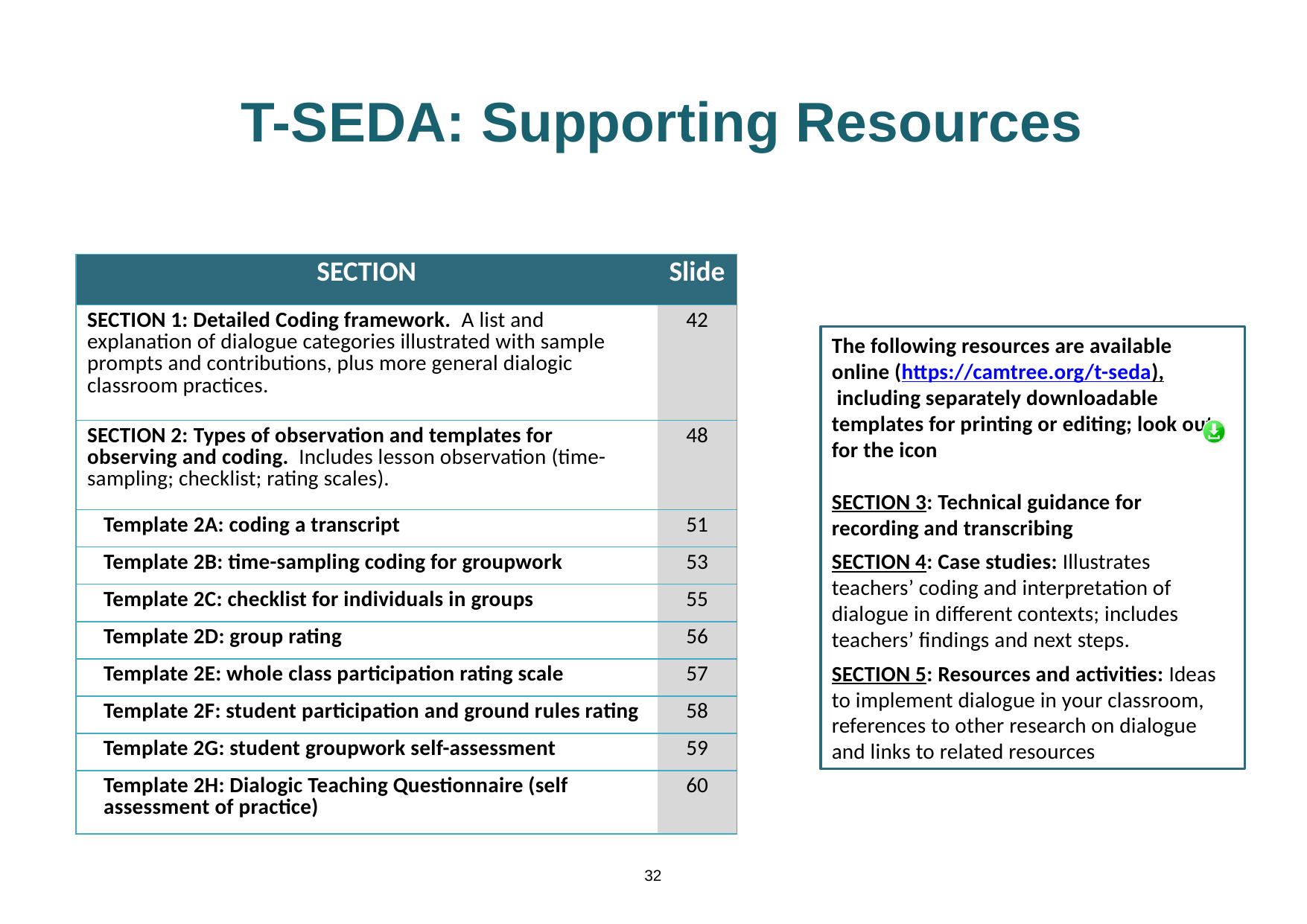

# T-SEDA: Supporting Resources
| SECTION | Slide |
| --- | --- |
| SECTION 1: Detailed Coding framework. A list and explanation of dialogue categories illustrated with sample prompts and contributions, plus more general dialogic classroom practices. | 42 |
| SECTION 2: Types of observation and templates for observing and coding. Includes lesson observation (time-sampling; checklist; rating scales). | 48 |
| Template 2A: coding a transcript | 51 |
| Template 2B: time-sampling coding for groupwork | 53 |
| Template 2C: checklist for individuals in groups | 55 |
| Template 2D: group rating | 56 |
| Template 2E: whole class participation rating scale | 57 |
| Template 2F: student participation and ground rules rating | 58 |
| Template 2G: student groupwork self-assessment | 59 |
| Template 2H: Dialogic Teaching Questionnaire (self assessment of practice) | 60 |
The following resources are available online (https://camtree.org/t-seda), including separately downloadable templates for printing or editing; look out for the icon

SECTION 3: Technical guidance for recording and transcribing
SECTION 4: Case studies: Illustrates teachers’ coding and interpretation of dialogue in different contexts; includes teachers’ findings and next steps.
SECTION 5: Resources and activities: Ideas to implement dialogue in your classroom, references to other research on dialogue and links to related resources

32